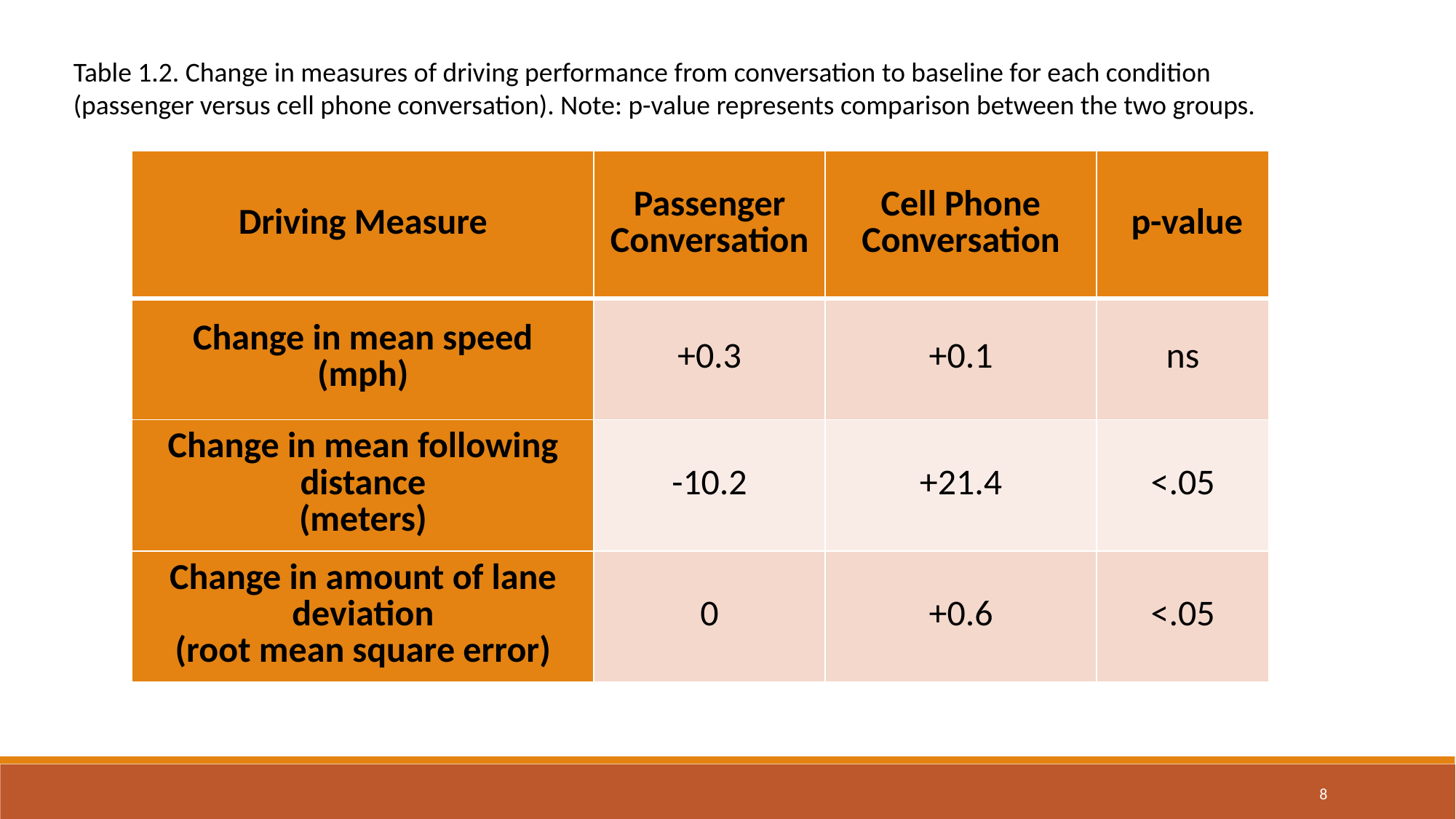

Table 1.2. Change in measures of driving performance from conversation to baseline for each condition (passenger versus cell phone conversation). Note: p-value represents comparison between the two groups.

| Driving Measure | Passenger Conversation | Cell Phone Conversation | p-value |
| --- | --- | --- | --- |
| Change in mean speed (mph) | +0.3 | +0.1 | ns |
| Change in mean following distance (meters) | -10.2 | +21.4 | <.05 |
| Change in amount of lane deviation (root mean square error) | 0 | +0.6 | <.05 |
8